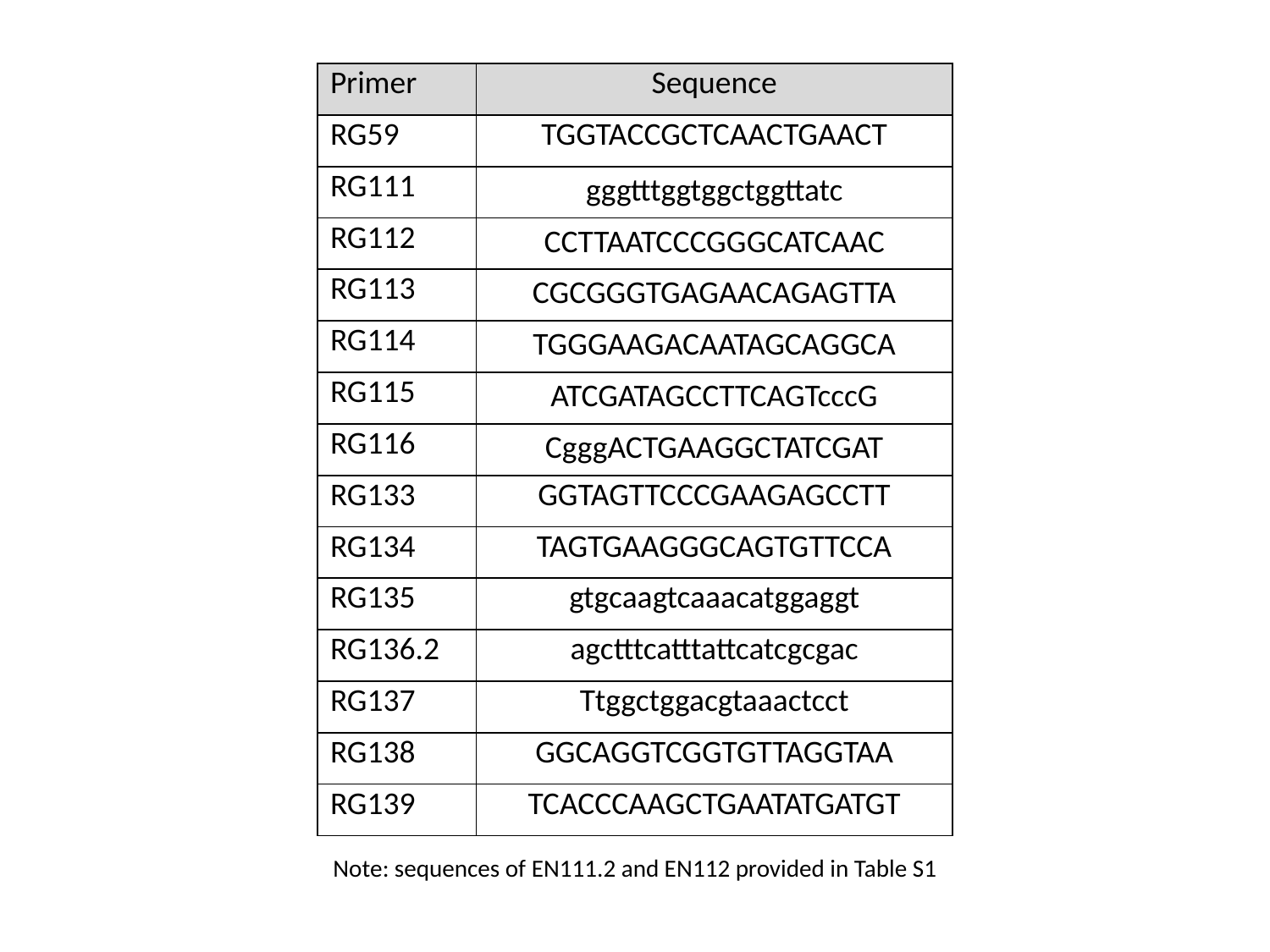

| Primer | Sequence |
| --- | --- |
| RG59 | TGGTACCGCTCAACTGAACT |
| RG111 | gggtttggtggctggttatc |
| RG112 | CCTTAATCCCGGGCATCAAC |
| RG113 | CGCGGGTGAGAACAGAGTTA |
| RG114 | TGGGAAGACAATAGCAGGCA |
| RG115 | ATCGATAGCCTTCAGTcccG |
| RG116 | CgggACTGAAGGCTATCGAT |
| RG133 | GGTAGTTCCCGAAGAGCCTT |
| RG134 | TAGTGAAGGGCAGTGTTCCA |
| RG135 | gtgcaagtcaaacatggaggt |
| RG136.2 | agctttcatttattcatcgcgac |
| RG137 | Ttggctggacgtaaactcct |
| RG138 | GGCAGGTCGGTGTTAGGTAA |
| RG139 | TCACCCAAGCTGAATATGATGT |
Note: sequences of EN111.2 and EN112 provided in Table S1